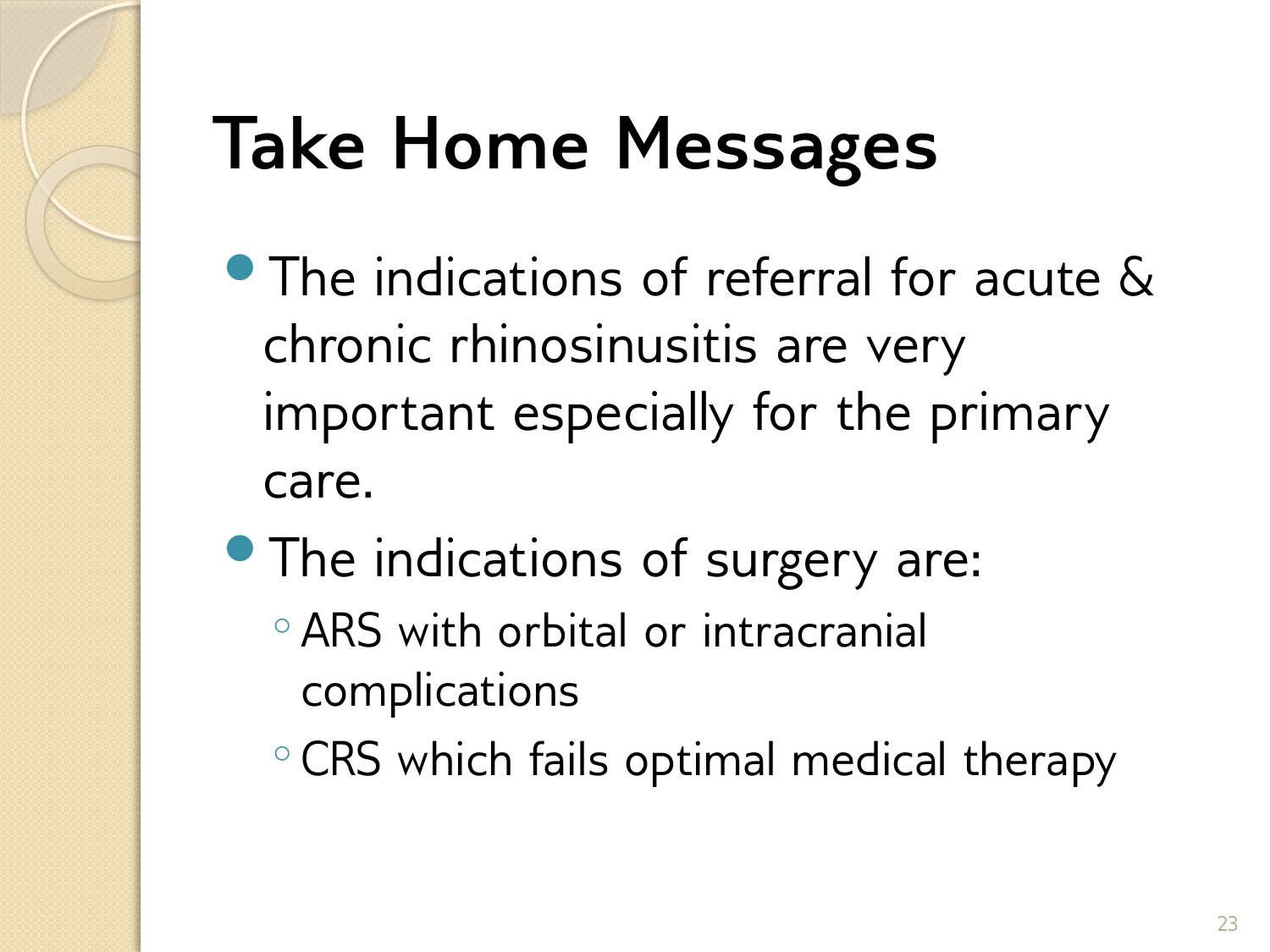

# Take Home Messages
The indications of referral for acute & chronic rhinosinusitis are very important especially for the primary care.
The indications of surgery are:
ARS with orbital or intracranial complications
CRS which fails optimal medical therapy
23